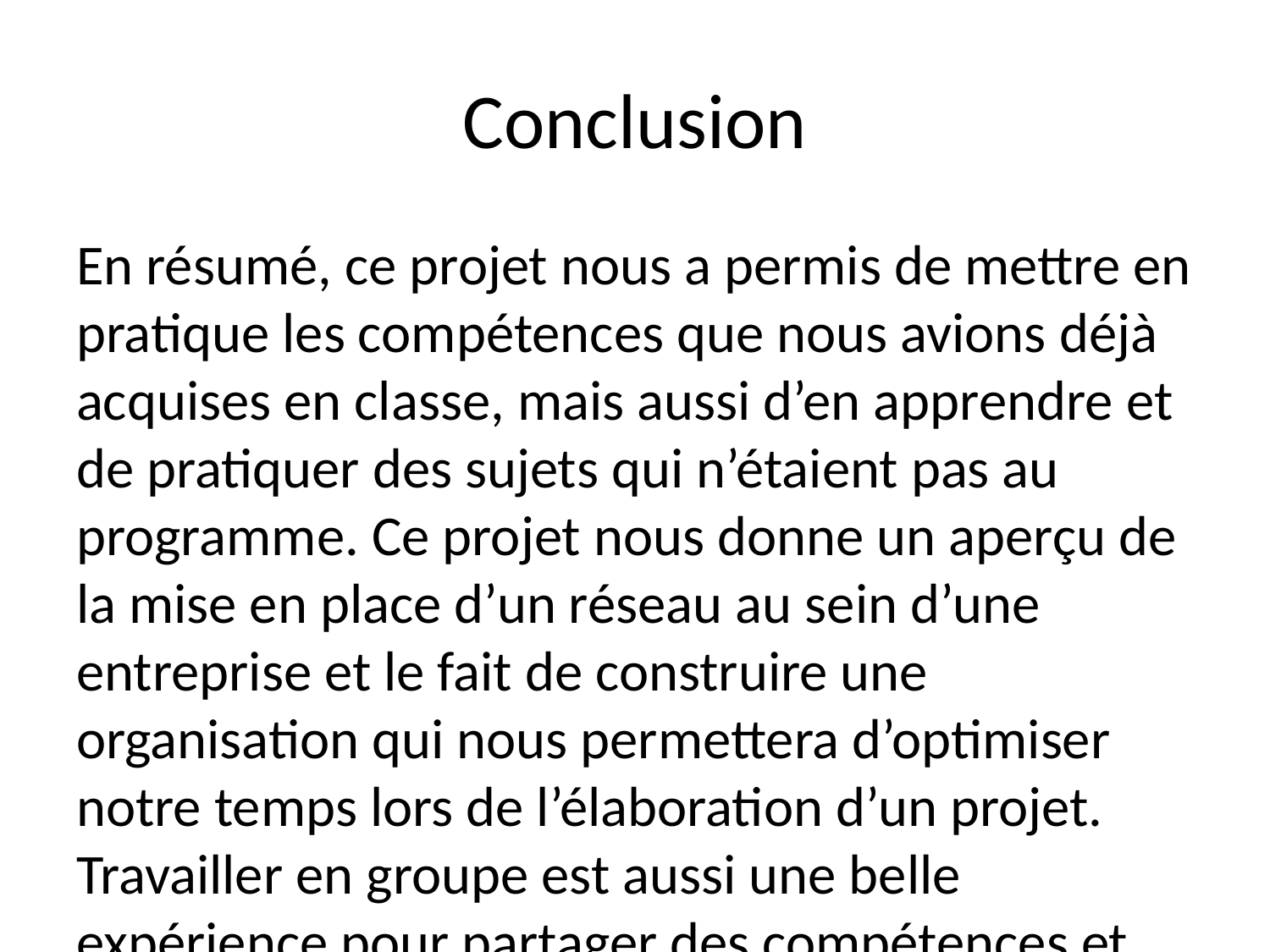

# Conclusion
En résumé, ce projet nous a permis de mettre en pratique les compétences que nous avions déjà acquises en classe, mais aussi d’en apprendre et de pratiquer des sujets qui n’étaient pas au programme. Ce projet nous donne un aperçu de la mise en place d’un réseau au sein d’une entreprise et le fait de construire une organisation qui nous permettera d’optimiser notre temps lors de l’élaboration d’un projet. Travailler en groupe est aussi une belle expérience pour partager des compétences et aborder des idées pour donner vie à ce projet. Ces mois de travail nous aurons également appris à mieux nous organiser, à adopter l’esprit d’équipe.